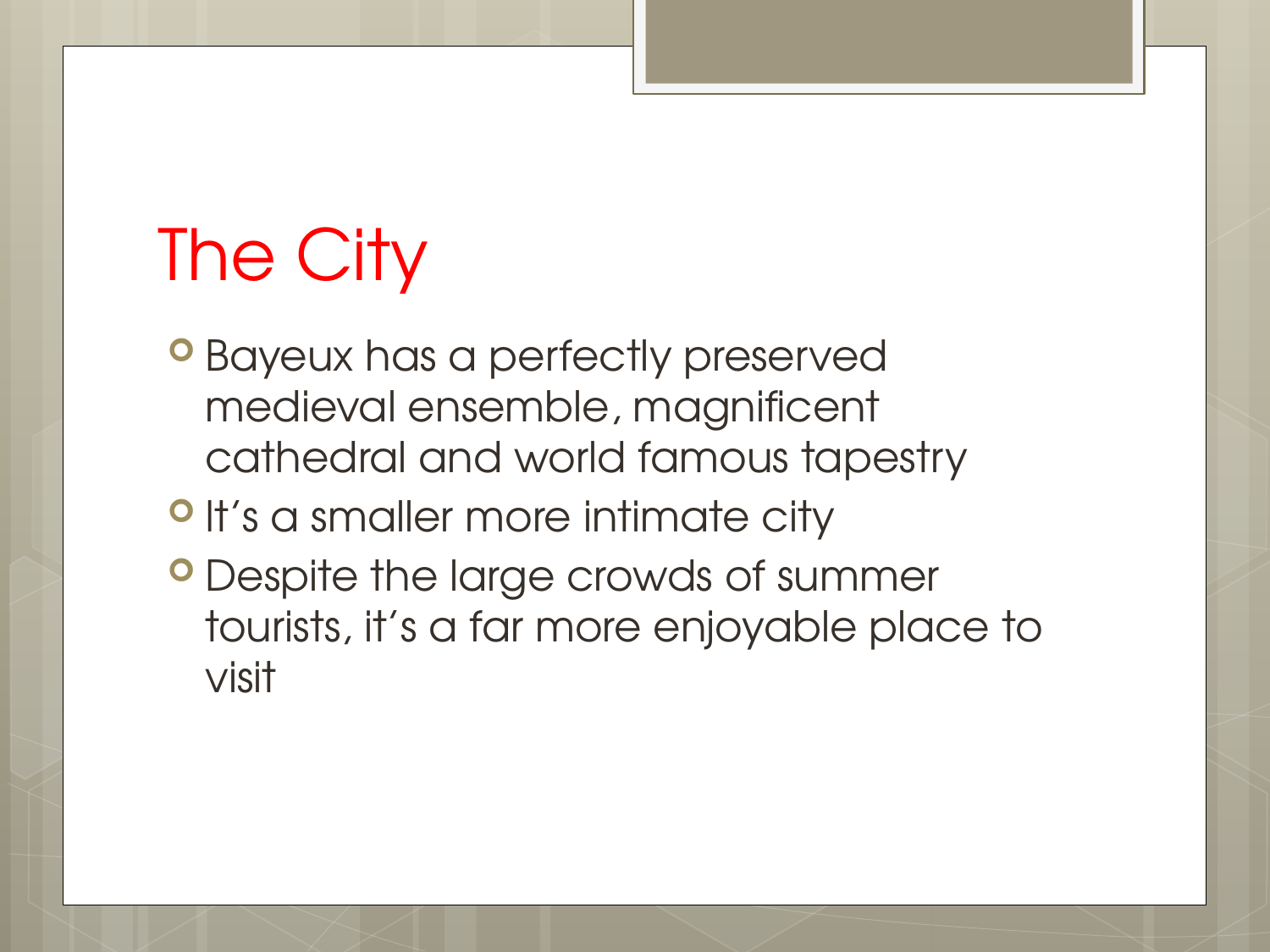

# The City
Bayeux has a perfectly preserved medieval ensemble, magnificent cathedral and world famous tapestry
It’s a smaller more intimate city
Despite the large crowds of summer tourists, it’s a far more enjoyable place to visit